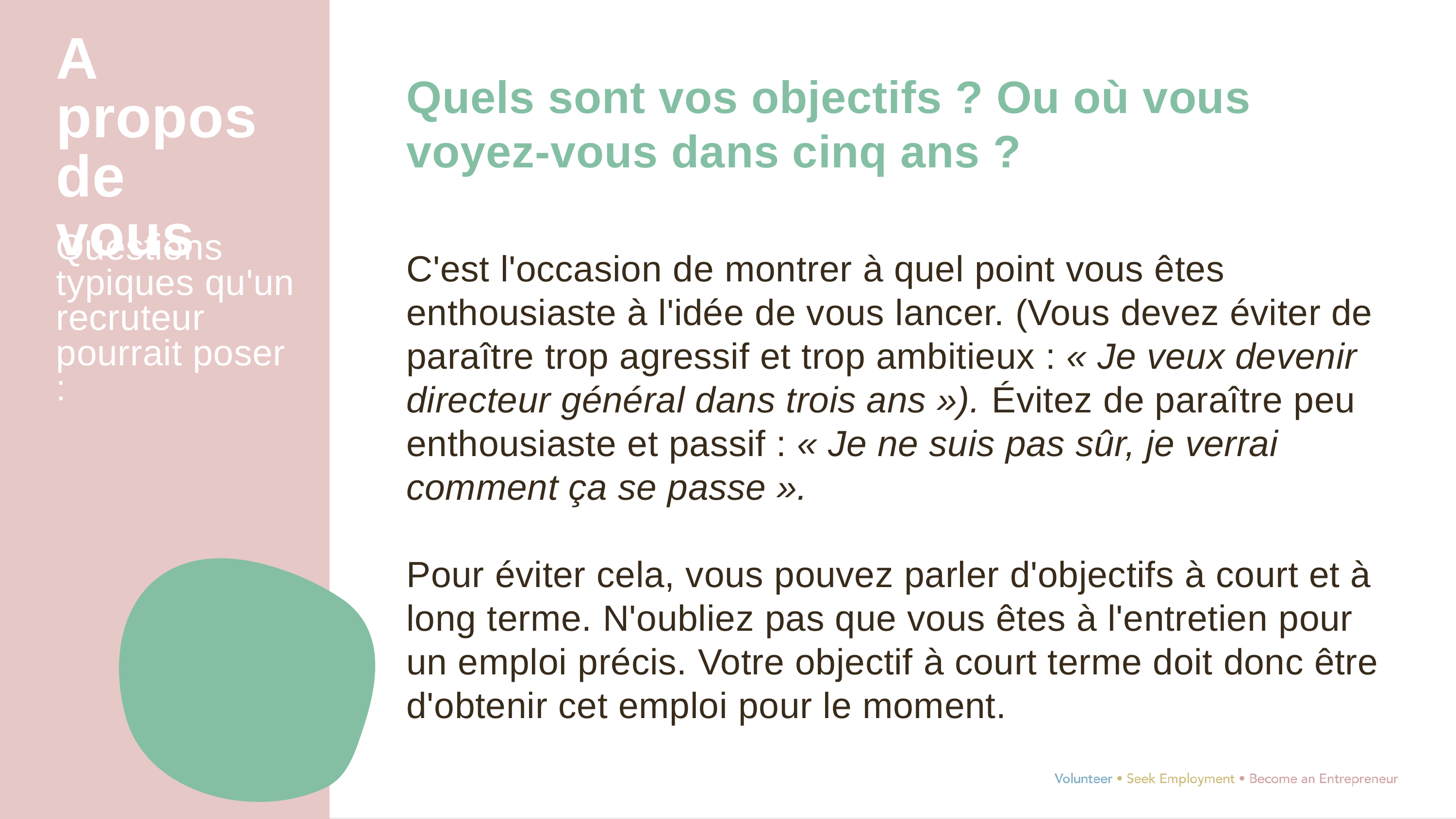

A propos de vous

Quels sont vos objectifs ? Ou où vous voyez-vous dans cinq ans ?
Questions typiques qu'un recruteur pourrait poser :
C'est l'occasion de montrer à quel point vous êtes enthousiaste à l'idée de vous lancer. (Vous devez éviter de paraître trop agressif et trop ambitieux : « Je veux devenir directeur général dans trois ans »). Évitez de paraître peu enthousiaste et passif : « Je ne suis pas sûr, je verrai comment ça se passe ».

Pour éviter cela, vous pouvez parler d'objectifs à court et à long terme. N'oubliez pas que vous êtes à l'entretien pour un emploi précis. Votre objectif à court terme doit donc être d'obtenir cet emploi pour le moment.